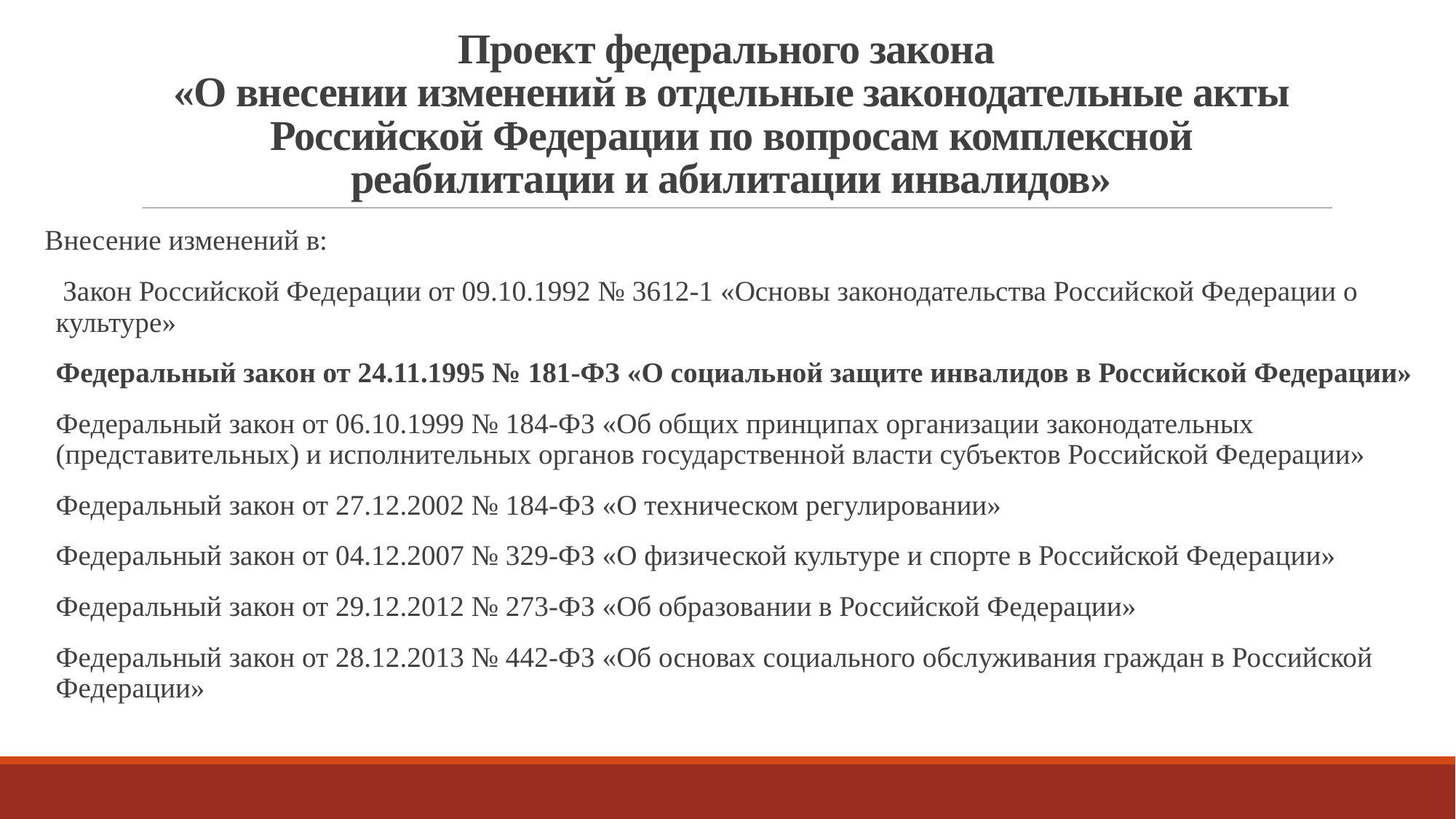

# Проект федерального закона «О внесении изменений в отдельные законодательные акты Российской Федерации по вопросам комплексной реабилитации и абилитации инвалидов»
Внесение изменений в:
 Закон Российской Федерации от 09.10.1992 № 3612-1 «Основы законодательства Российской Федерации о культуре»
Федеральный закон от 24.11.1995 № 181-ФЗ «О социальной защите инвалидов в Российской Федерации»
Федеральный закон от 06.10.1999 № 184-ФЗ «Об общих принципах организации законодательных (представительных) и исполнительных органов государственной власти субъектов Российской Федерации»
Федеральный закон от 27.12.2002 № 184-ФЗ «О техническом регулировании»
Федеральный закон от 04.12.2007 № 329-ФЗ «О физической культуре и спорте в Российской Федерации»
Федеральный закон от 29.12.2012 № 273-ФЗ «Об образовании в Российской Федерации»
Федеральный закон от 28.12.2013 № 442-ФЗ «Об основах социального обслуживания граждан в Российской Федерации»